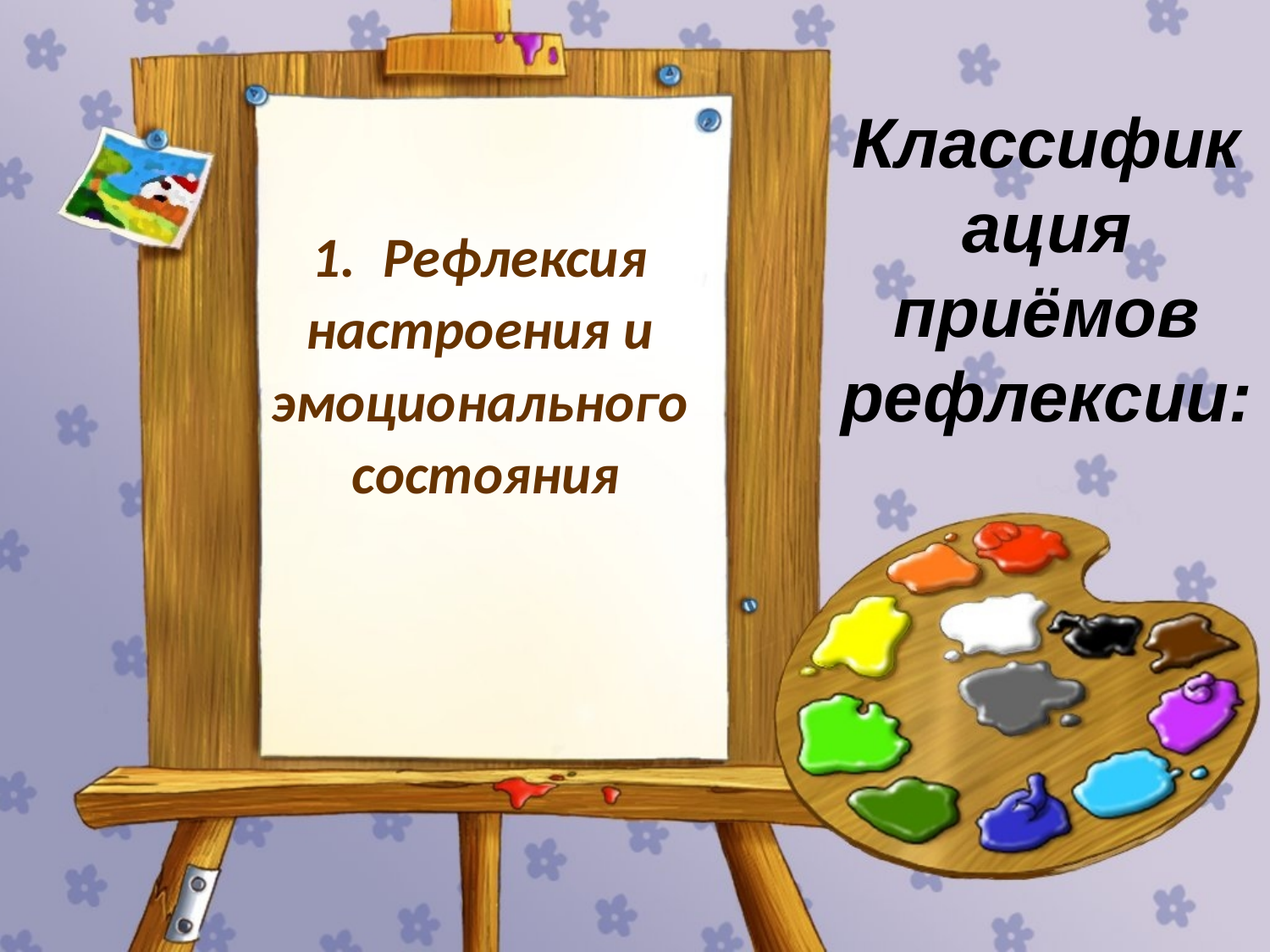

# Классификация приёмов рефлексии:
Рефлексия
настроения и
эмоционального
состояния